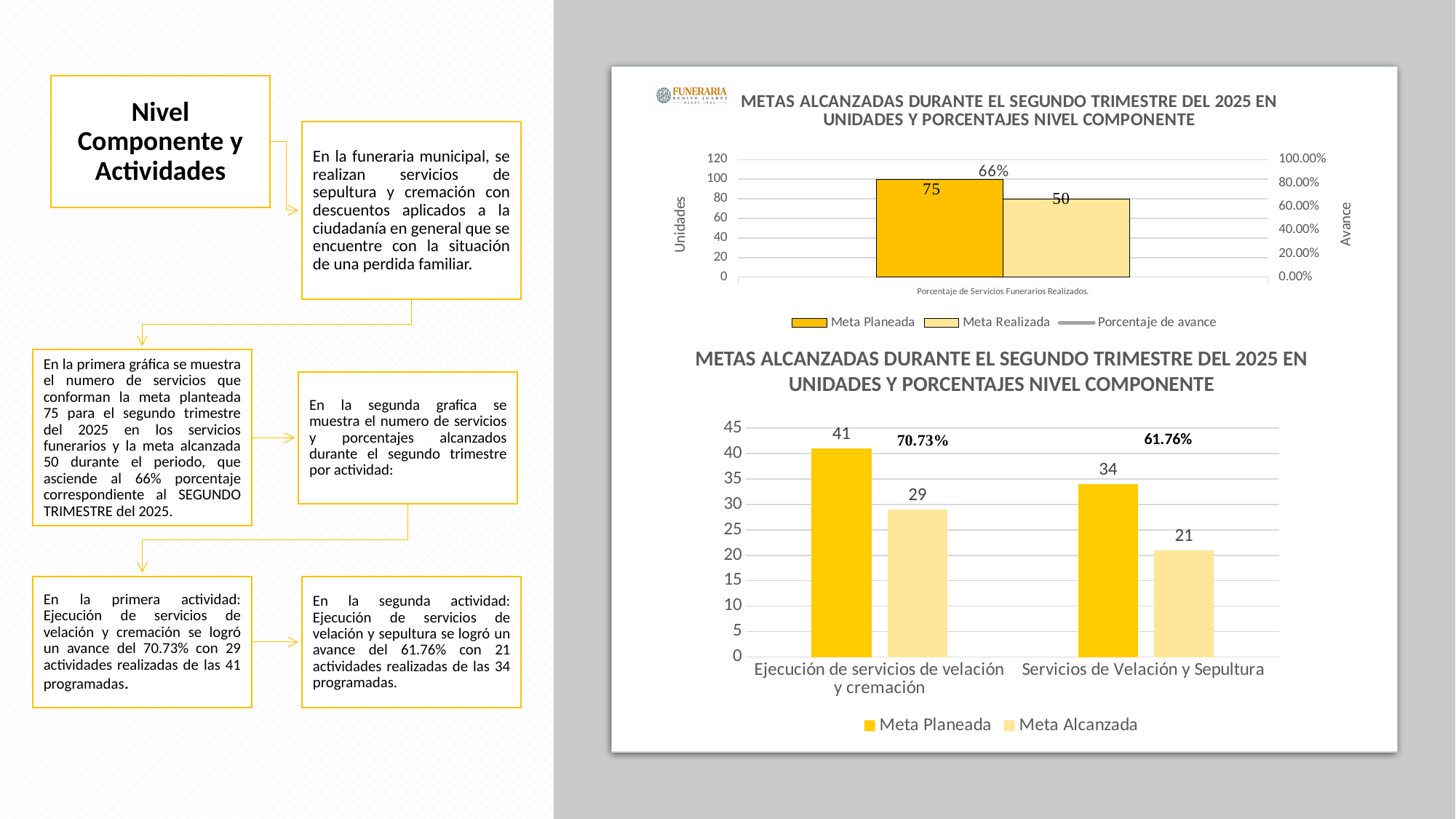

Nivel Componente y Actividades

En la funeraria municipal, se realizan servicios de sepultura y cremación con descuentos aplicados a la ciudadanía en general que se encuentre con la situación de una perdida familiar.

En la primera gráfica se muestra el numero de servicios que conforman la meta planteada 75 para el segundo trimestre del 2025 en los servicios funerarios y la meta alcanzada 50 durante el periodo, que asciende al 66% porcentaje correspondiente al SEGUNDO TRIMESTRE del 2025.

En la segunda grafica se muestra el numero de servicios y porcentajes alcanzados durante el segundo trimestre por actividad:

En la primera actividad: Ejecución de servicios de velación y cremación se logró un avance del 70.73% con 29 actividades realizadas de las 41 programadas.
En la segunda actividad: Ejecución de servicios de velación y sepultura se logró un avance del 61.76% con 21 actividades realizadas de las 34 programadas.

### Chart: METAS ALCANZADAS DURANTE EL SEGUNDO TRIMESTRE DEL 2025 EN UNIDADES Y PORCENTAJES NIVEL COMPONENTE

| Category | Meta Planeada | Meta Realizada |  |
|---|---|---|---|
| Porcentaje de Servicios Funerarios Realizados. | 100.0 | 80.0 | 0.8 |
METAS ALCANZADAS DURANTE EL SEGUNDO TRIMESTRE DEL 2025 EN UNIDADES Y PORCENTAJES NIVEL COMPONENTE

### Chart

| Category | Meta Planeada | Meta Alcanzada |
|---|---|---|
| Ejecución de servicios de velación y cremación | 41.0 | 29.0 |
| Servicios de Velación y Sepultura  | 34.0 | 21.0 |